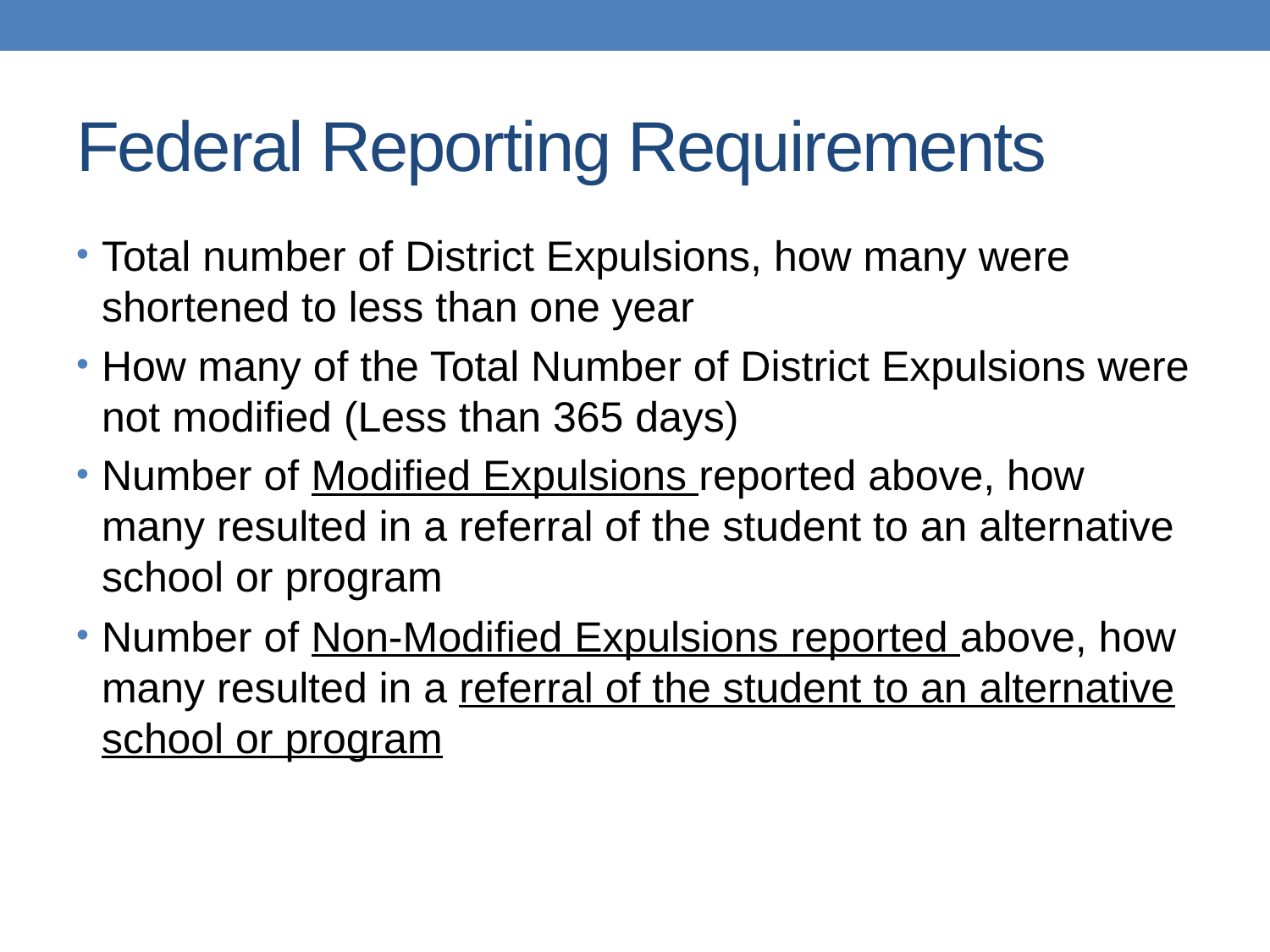

# Federal Reporting Requirements
Total number of District Expulsions, how many were shortened to less than one year
How many of the Total Number of District Expulsions were not modified (Less than 365 days)
Number of Modified Expulsions reported above, how many resulted in a referral of the student to an alternative school or program
Number of Non-Modified Expulsions reported above, how many resulted in a referral of the student to an alternative school or program